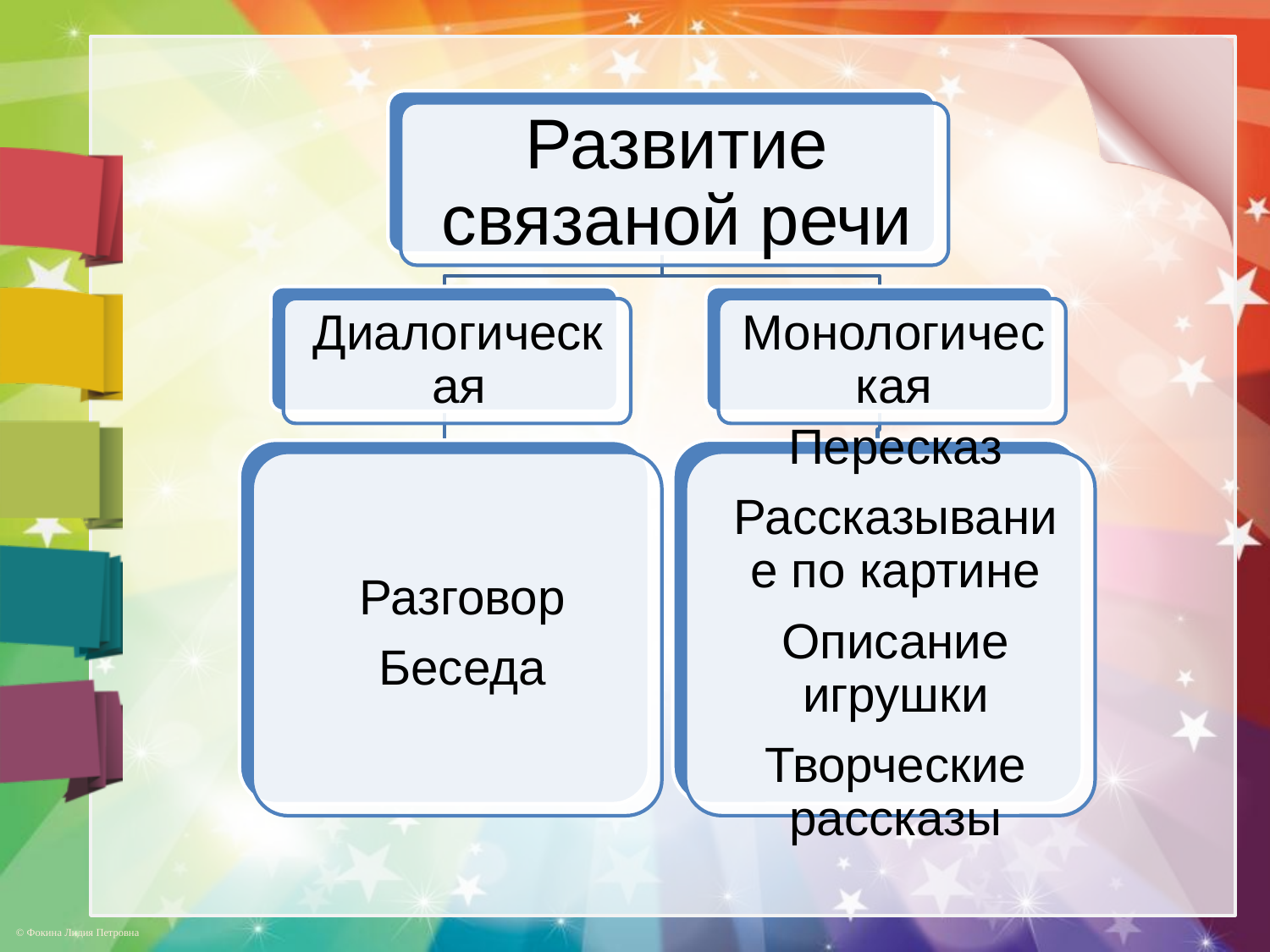

Развитие связаной речи
Диалогическая
Разговор
Беседа
Монологическая
Пересказ
Рассказывание по картине
Описание игрушки
Творческие рассказы